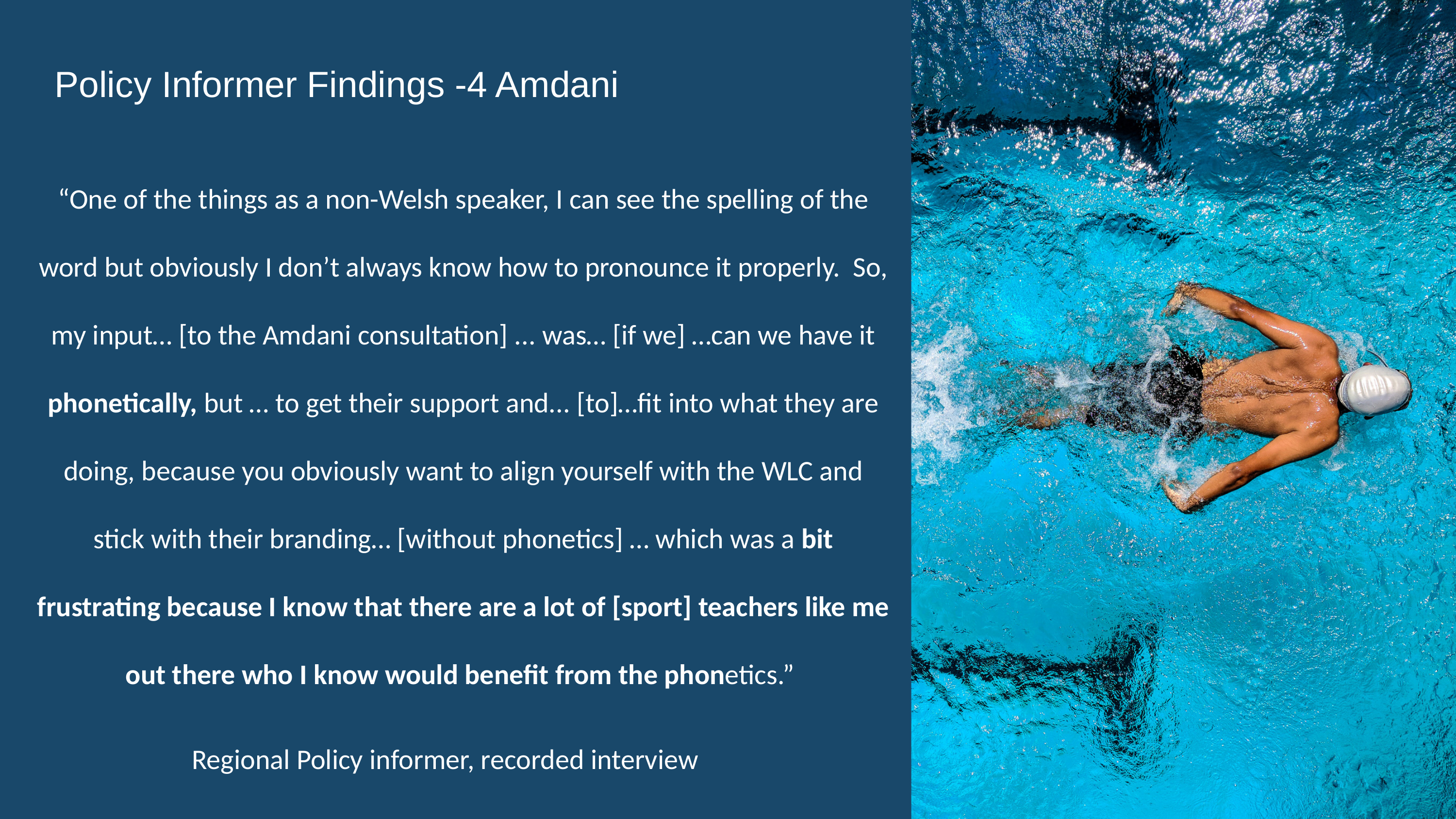

Policy Informer Findings -4 Amdani
“One of the things as a non-Welsh speaker, I can see the spelling of the word but obviously I don’t always know how to pronounce it properly.  So, my input… [to the Amdani consultation] ... was… [if we] …can we have it phonetically, but … to get their support and... [to]…fit into what they are doing, because you obviously want to align yourself with the WLC and stick with their branding… [without phonetics] … which was a bit frustrating because I know that there are a lot of [sport] teachers like me out there who I know would benefit from the phonetics.”

Regional Policy informer, recorded interview

.